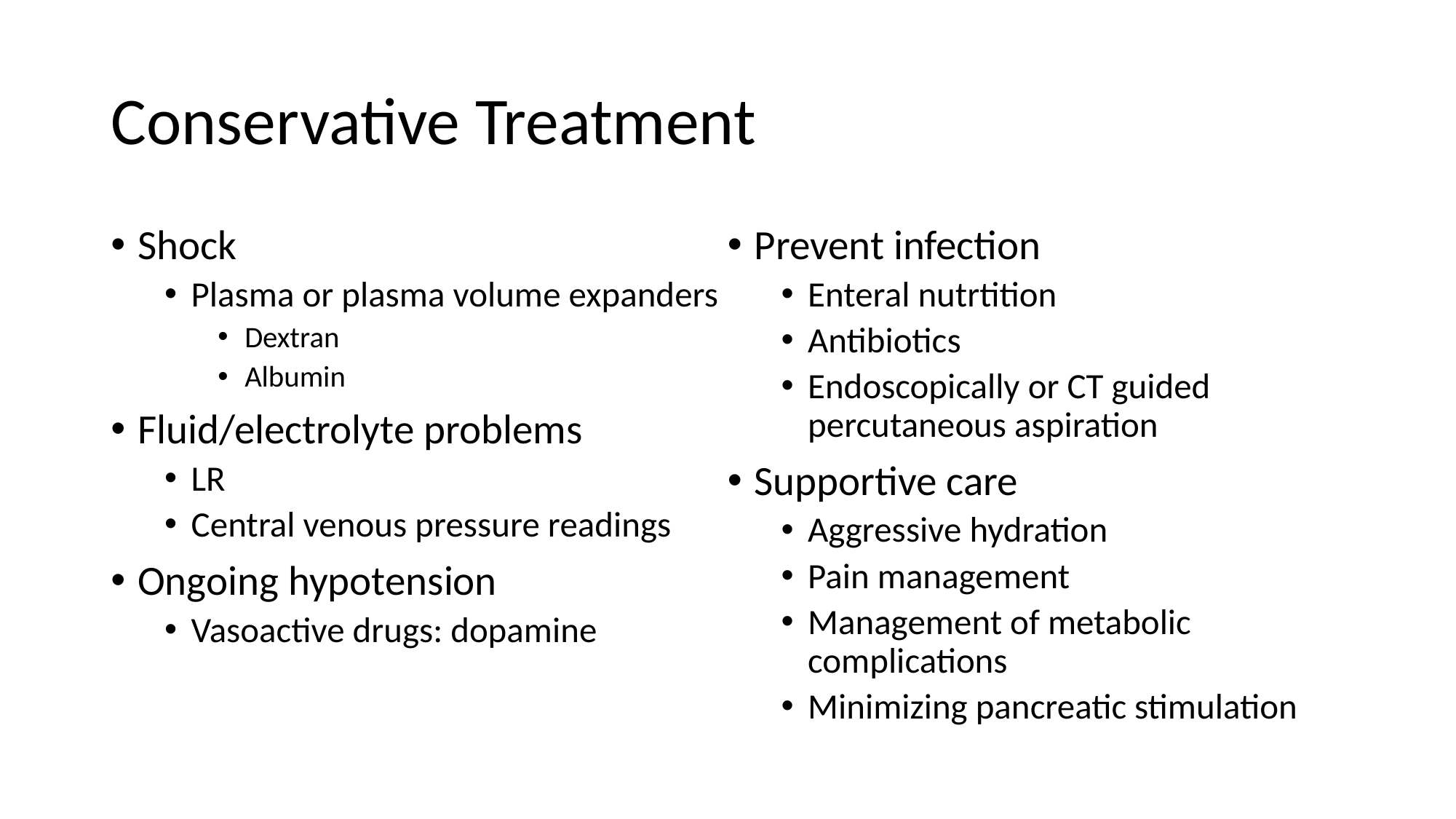

# Conservative Treatment
Shock
Plasma or plasma volume expanders
Dextran
Albumin
Fluid/electrolyte problems
LR
Central venous pressure readings
Ongoing hypotension
Vasoactive drugs: dopamine

Prevent infection
Enteral nutrtition
Antibiotics
Endoscopically or CT guided percutaneous aspiration
Supportive care
Aggressive hydration
Pain management
Management of metabolic complications
Minimizing pancreatic stimulation